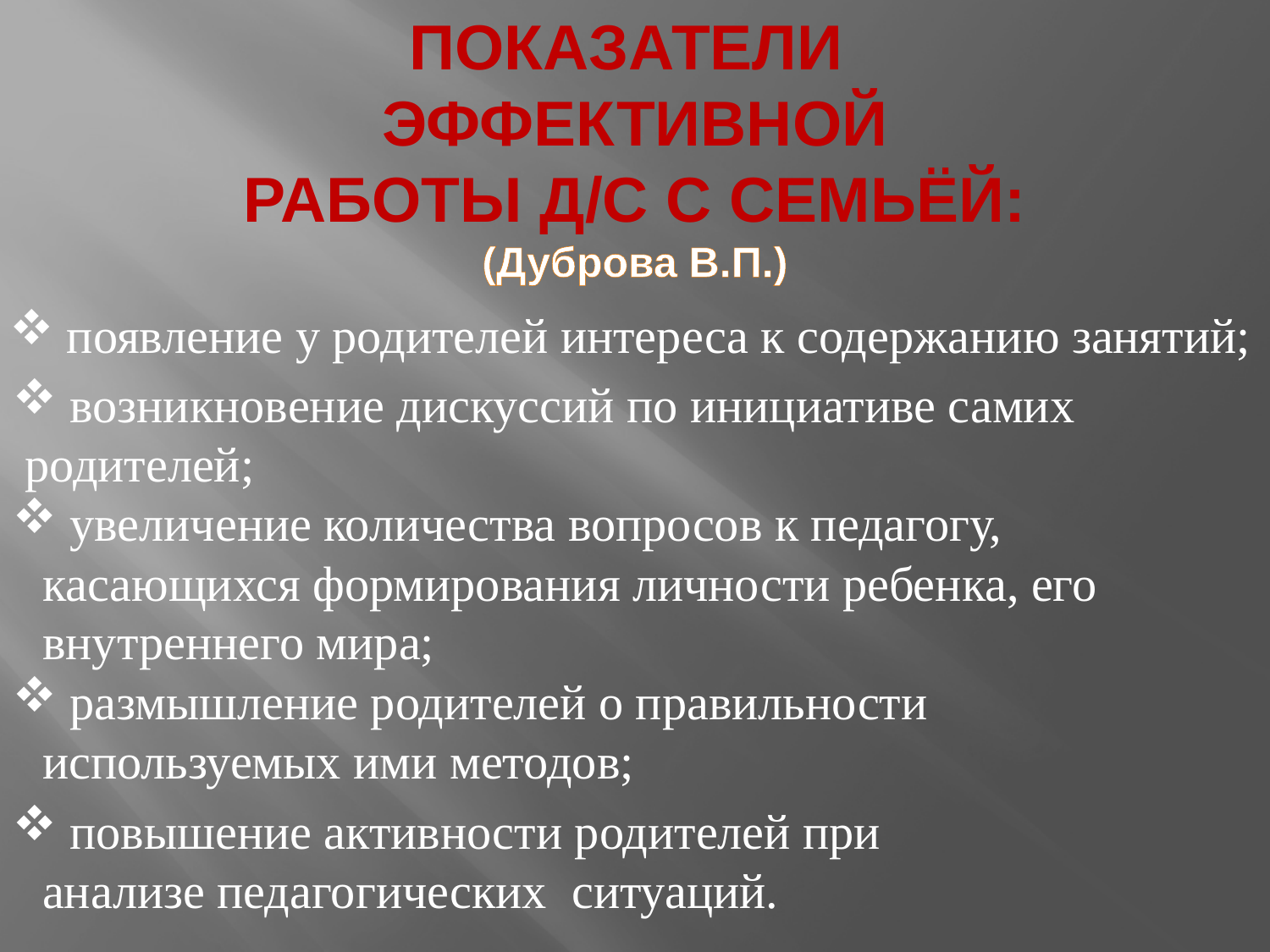

ПОКАЗАТЕЛИ
ЭФФЕКТИВНОЙ
РАБОТЫ Д/С С СЕМЬЁЙ:
(Дуброва В.П.)
 появление у родителей интереса к содержанию занятий;
 возникновение дискуссий по инициативе самих
 родителей;
 увеличение количества вопросов к педагогу, касающихся формирования личности ребенка, его внутреннего мира;
 размышление родителей о правильности используемых ими методов;

 повышение активности родителей при анализе педагогических  ситуаций.